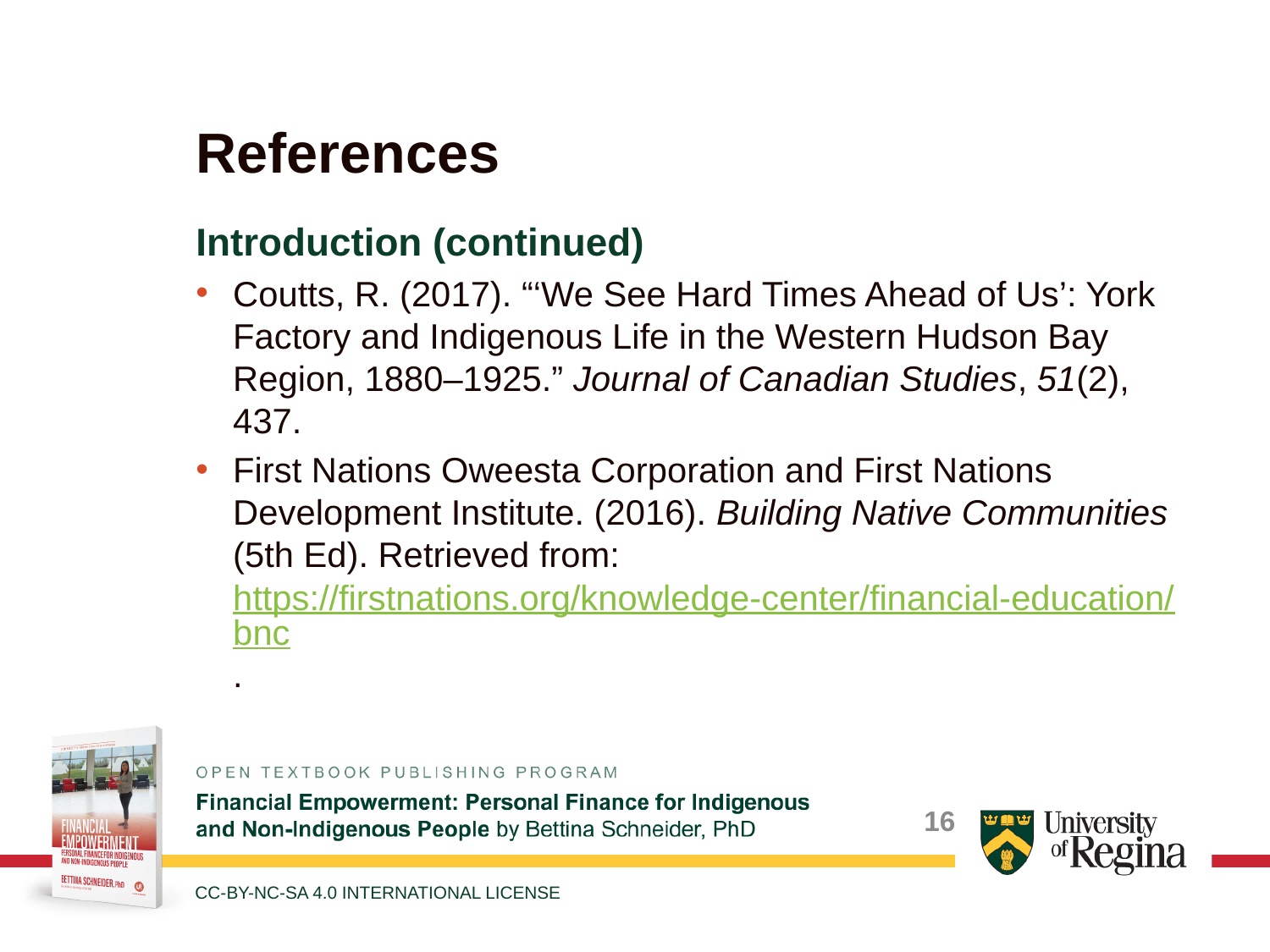

# References
Introduction (continued)
Coutts, R. (2017). “‘We See Hard Times Ahead of Us’: York Factory and Indigenous Life in the Western Hudson Bay Region, 1880–1925.” Journal of Canadian Studies, 51(2), 437.
First Nations Oweesta Corporation and First Nations Development Institute. (2016). Building Native Communities (5th Ed). Retrieved from: https://firstnations.org/knowledge-center/financial-education/bnc.

16
CC-BY-NC-SA 4.0 INTERNATIONAL LICENSE